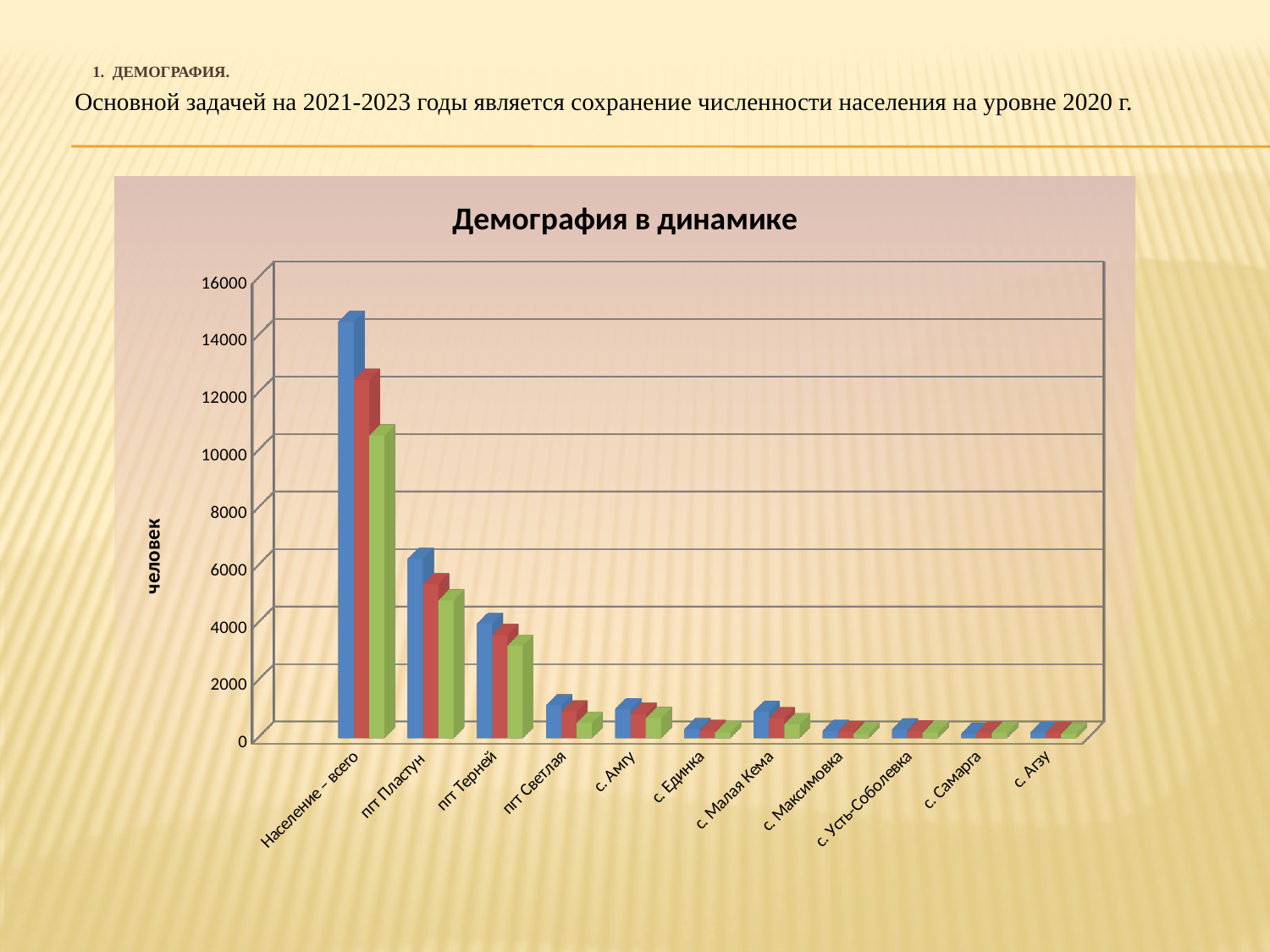

# 1.  Демография.
Основной задачей на 2021-2023 годы является сохранение численности населения на уровне 2020 г.

[unsupported chart]